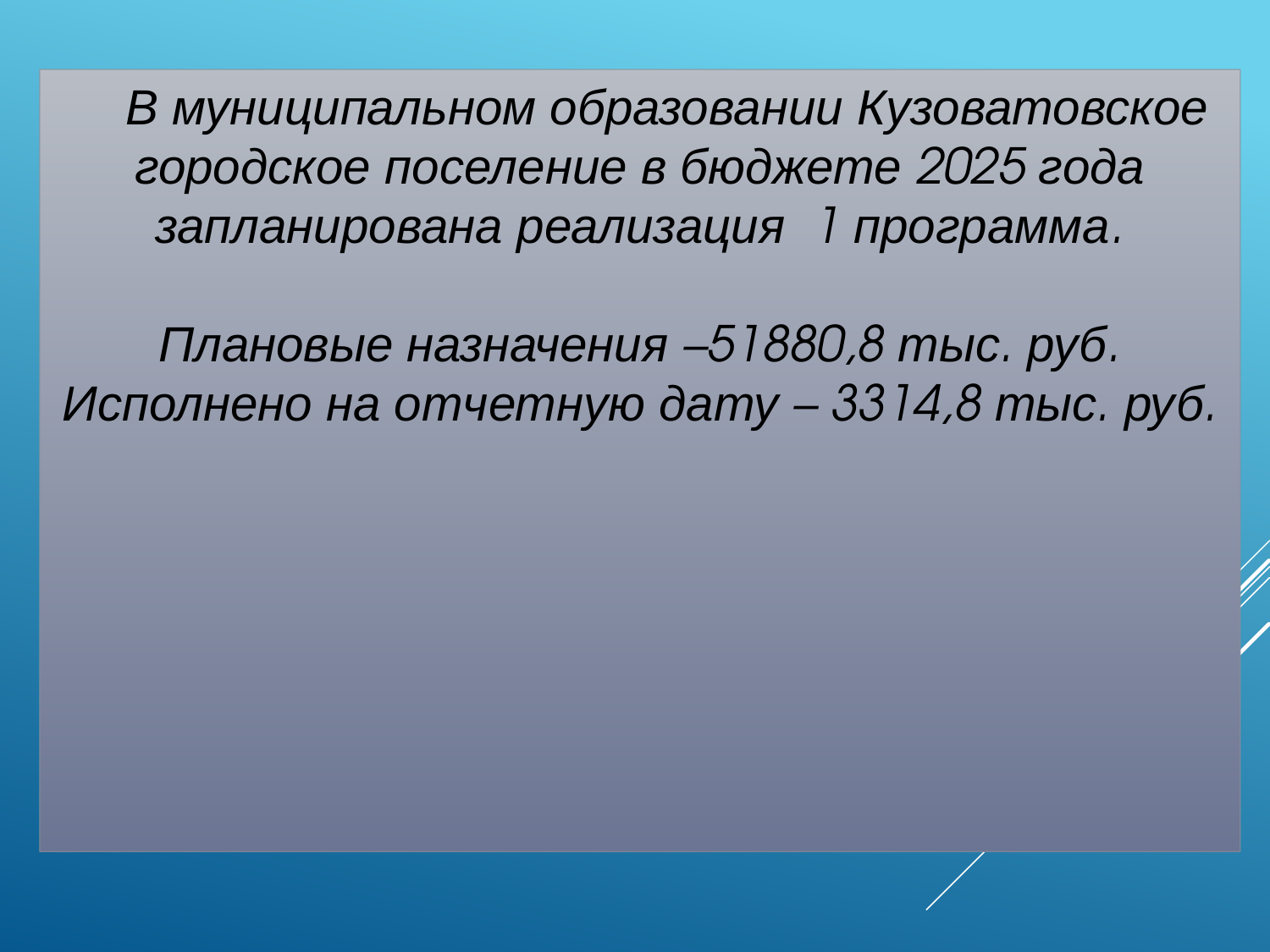

В муниципальном образовании Кузоватовское городское поселение в бюджете 2025 года запланирована реализация  1 программа.

Плановые назначения –51880,8 тыс. руб.
Исполнено на отчетную дату – 3314,8 тыс. руб.